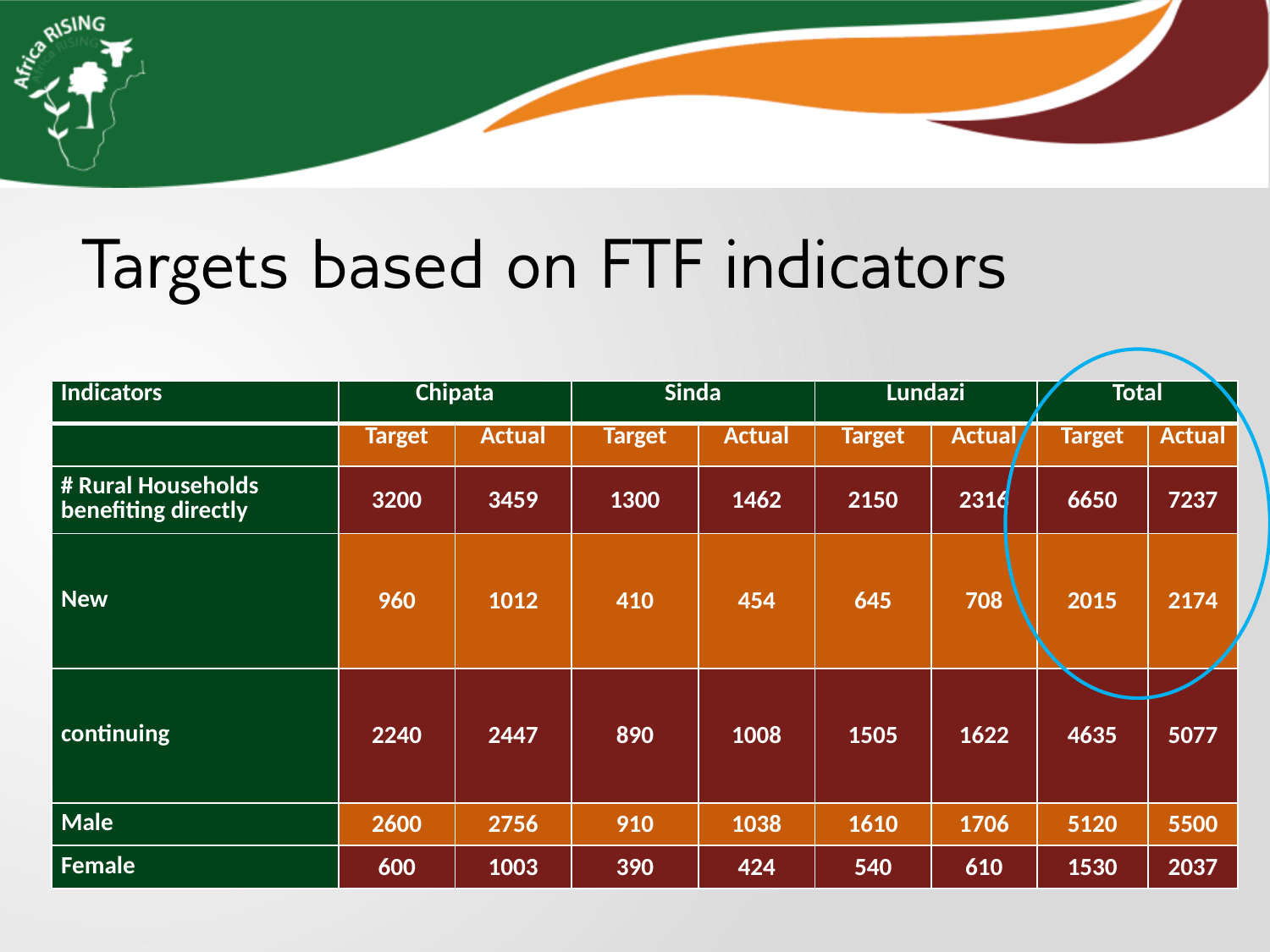

Targets based on FTF indicators

| Indicators | Chipata |  | Sinda |  | Lundazi |  | Total |  |
| --- | --- | --- | --- | --- | --- | --- | --- | --- |
|  | Target | Actual | Target | Actual | Target | Actual | Target | Actual |
| # Rural Households benefiting directly | 3200 | 3459 | 1300 | 1462 | 2150 | 2316 | 6650 | 7237 |
| New | 960 | 1012 | 410 | 454 | 645 | 708 | 2015 | 2174 |
| continuing | 2240 | 2447 | 890 | 1008 | 1505 | 1622 | 4635 | 5077 |
| Male | 2600 | 2756 | 910 | 1038 | 1610 | 1706 | 5120 | 5500 |
| Female | 600 | 1003 | 390 | 424 | 540 | 610 | 1530 | 2037 |